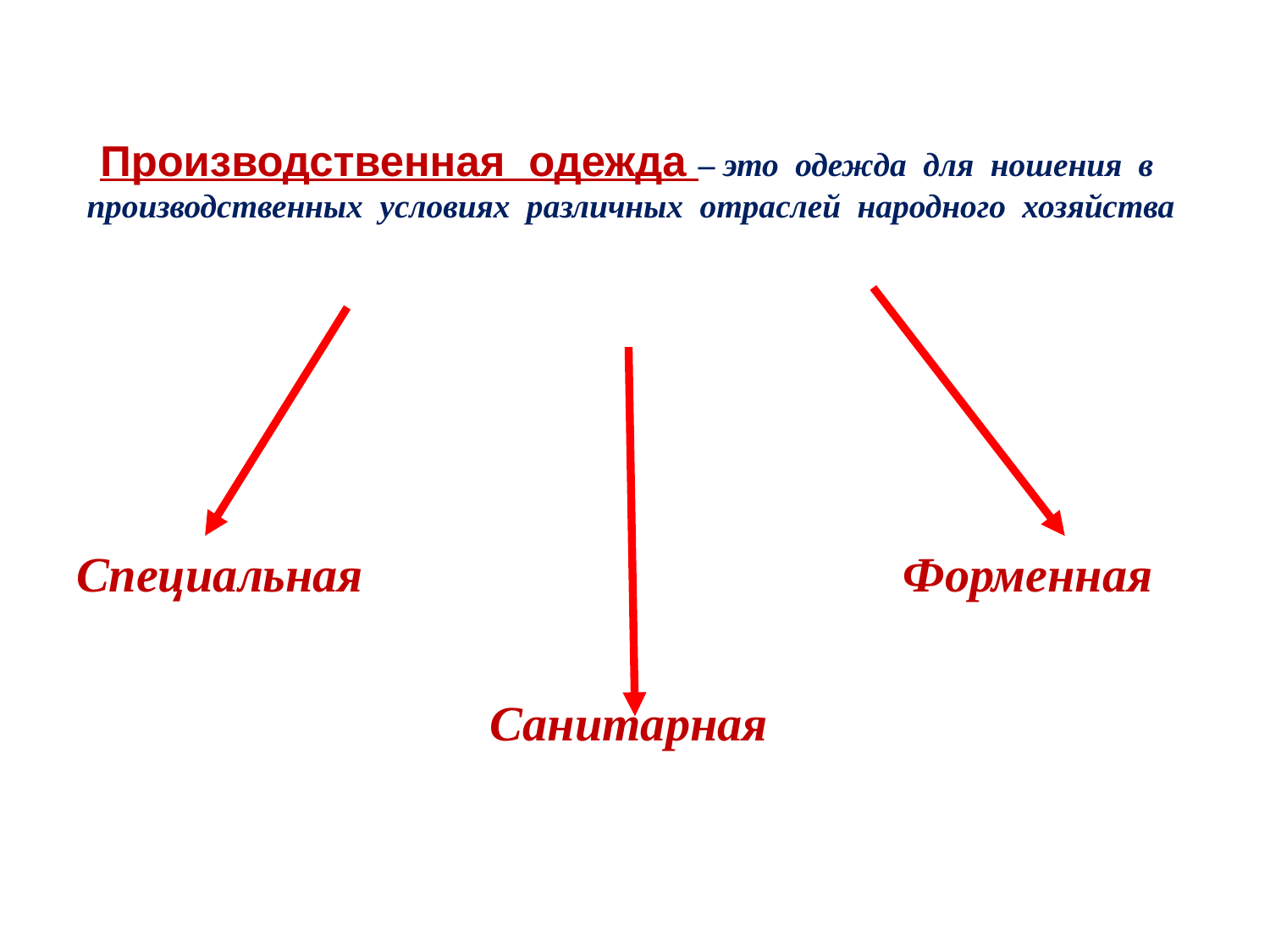

# Производственная  одежда – это  одежда  для  ношения  в  производственных  условиях  различных  отраслей  народного  хозяйства

Специальная                                            Форменная

Санитарная